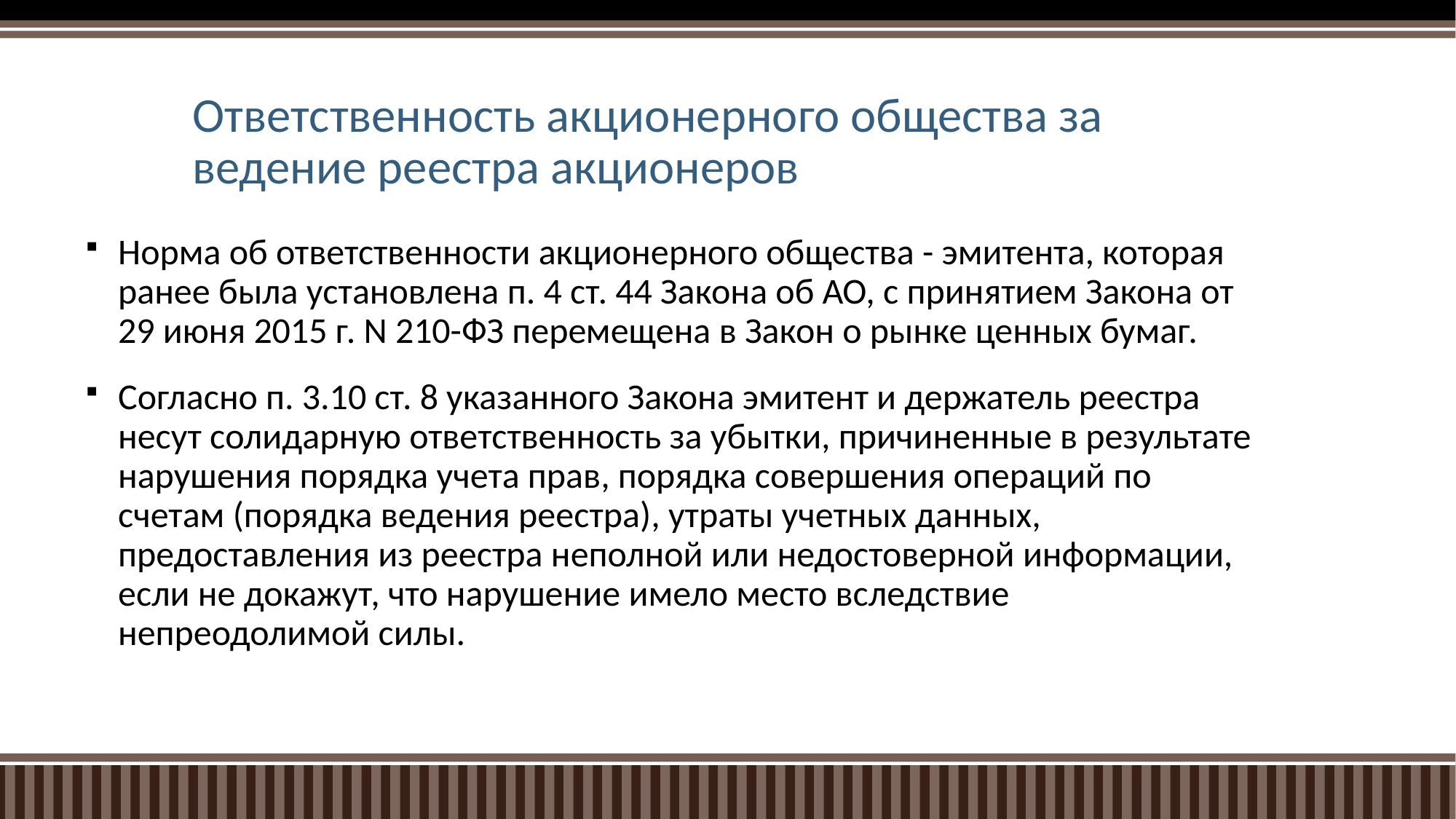

# Ответственность акционерного общества за ведение реестра акционеров
Норма об ответственности акционерного общества - эмитента, которая ранее была установлена п. 4 ст. 44 Закона об АО, с принятием Закона от 29 июня 2015 г. N 210-ФЗ перемещена в Закон о рынке ценных бумаг.
Согласно п. 3.10 ст. 8 указанного Закона эмитент и держатель реестра несут солидарную ответственность за убытки, причиненные в результате нарушения порядка учета прав, порядка совершения операций по счетам (порядка ведения реестра), утраты учетных данных, предоставления из реестра неполной или недостоверной информации, если не докажут, что нарушение имело место вследствие непреодолимой силы.